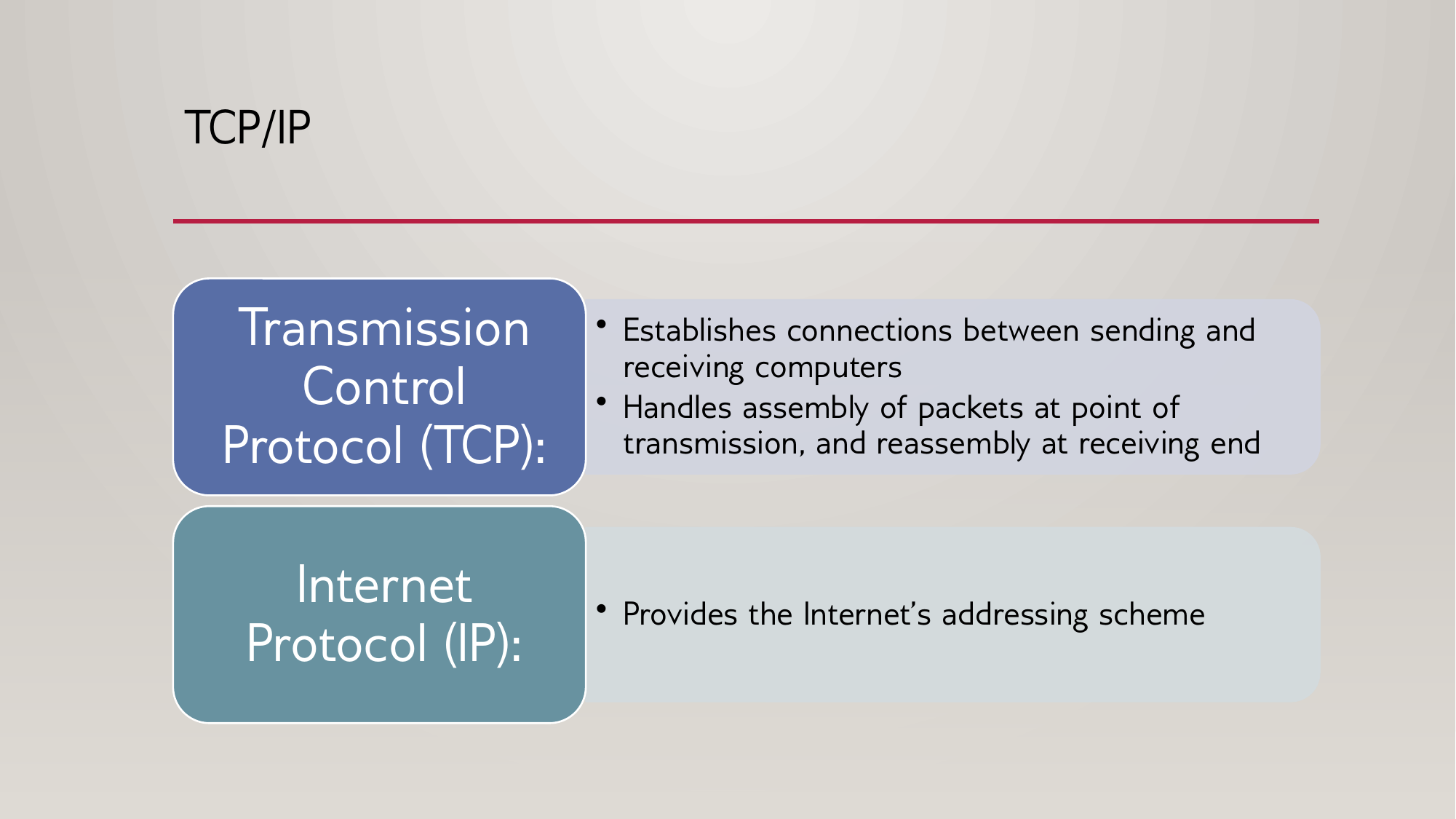

# TCP/IP

Establishes connections between sending and receiving computers
Handles assembly of packets at point of transmission, and reassembly at receiving end
Transmission Control Protocol (TCP):
Provides the Internet’s addressing scheme
Internet Protocol (IP):